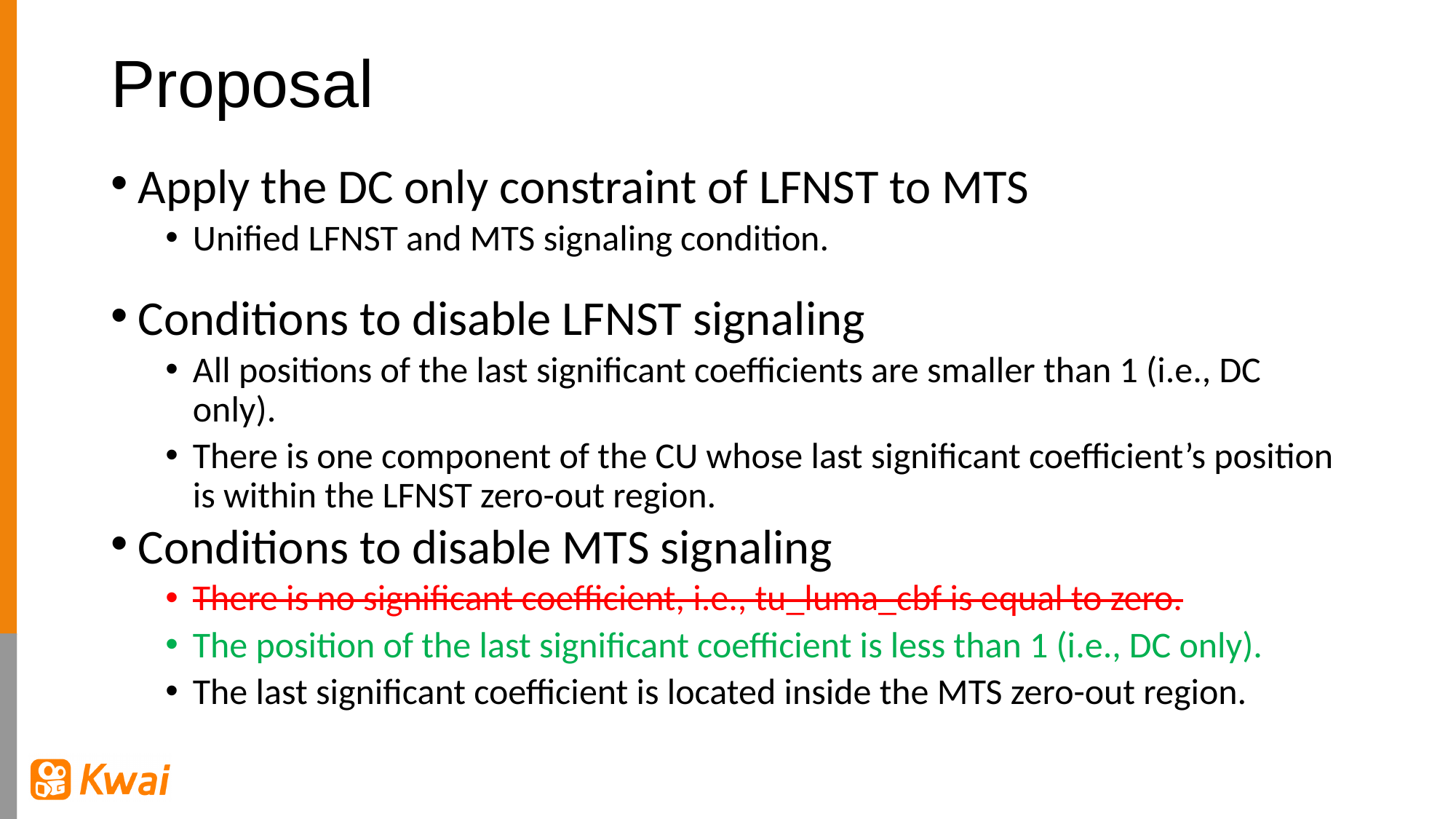

# Proposal
Apply the DC only constraint of LFNST to MTS
Unified LFNST and MTS signaling condition.
Conditions to disable LFNST signaling
All positions of the last significant coefficients are smaller than 1 (i.e., DC only).
There is one component of the CU whose last significant coefficient’s position is within the LFNST zero-out region.
Conditions to disable MTS signaling
There is no significant coefficient, i.e., tu_luma_cbf is equal to zero.
The position of the last significant coefficient is less than 1 (i.e., DC only).
The last significant coefficient is located inside the MTS zero-out region.